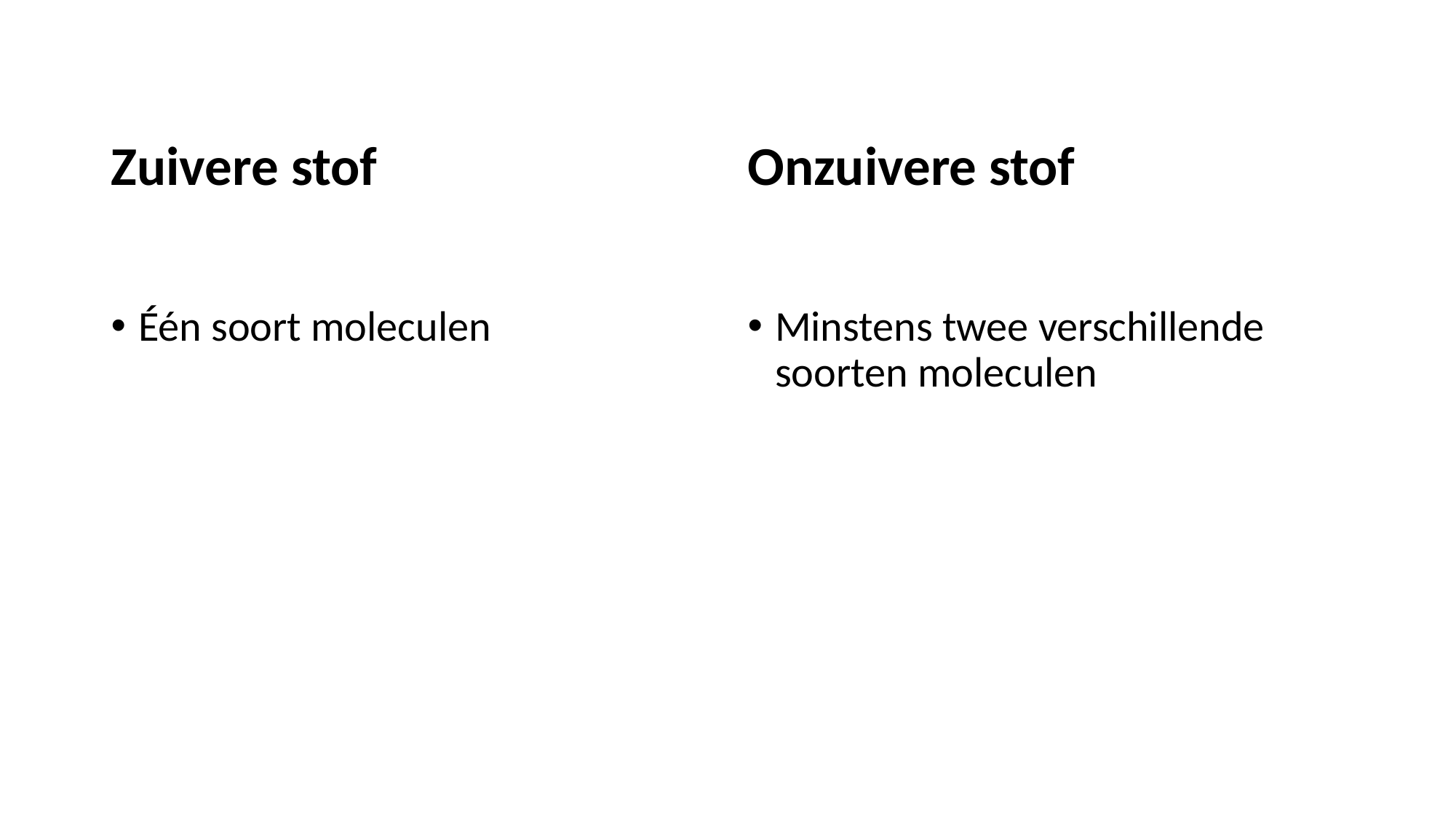

Zuivere stof
Onzuivere stof
Één soort moleculen
Minstens twee verschillende soorten moleculen